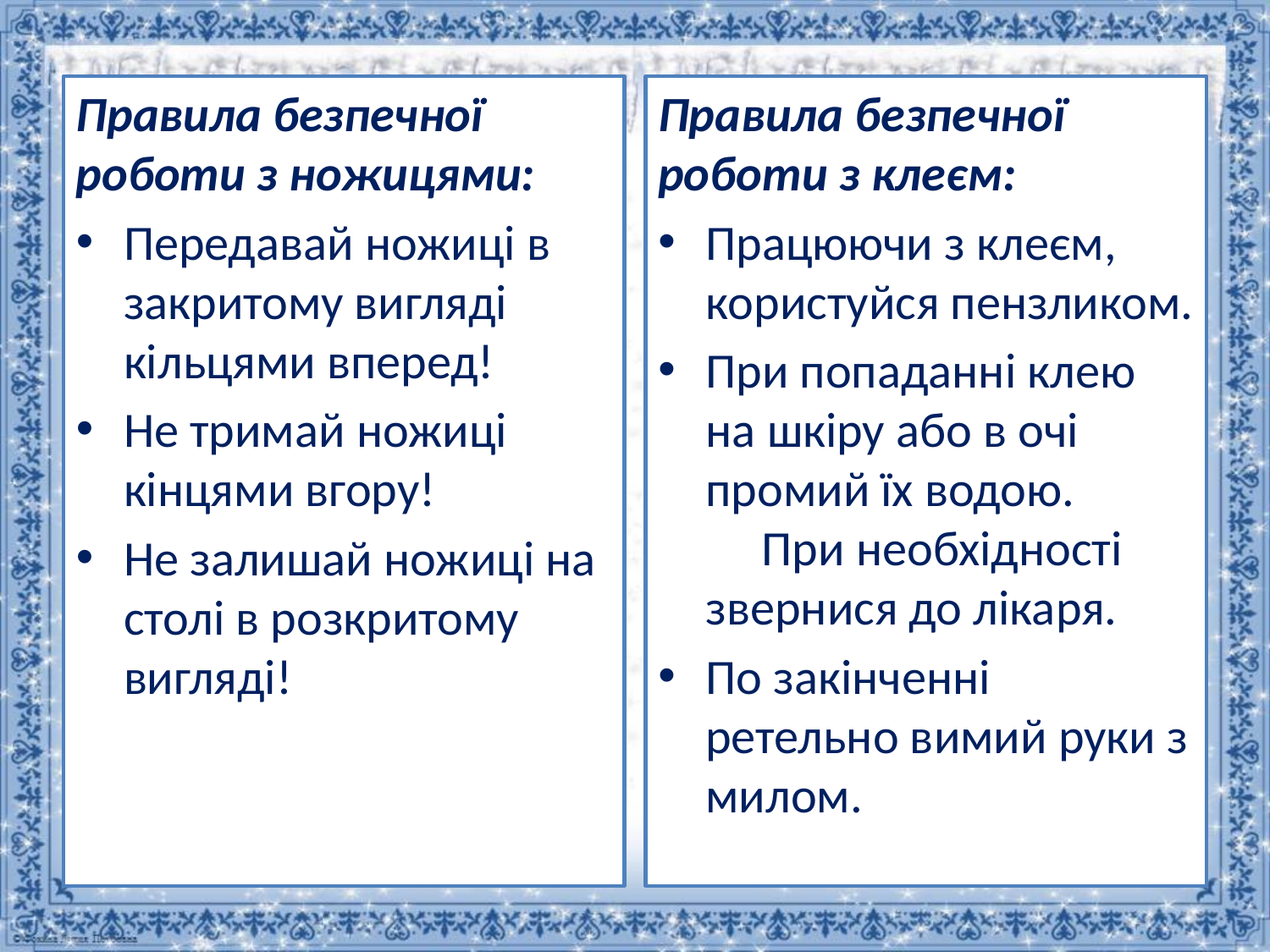

Правила безпечної роботи з ножицями:
Передавай ножиці в закритому вигляді кільцями вперед!
Не тримай ножиці кінцями вгору!
Не залишай ножиці на столі в розкритому вигляді!
Правила безпечної роботи з клеєм:
Працюючи з клеєм, користуйся пензликом.
При попаданні клею на шкіру або в очі промий їх водою.                При необхідності звернися до лікаря.
По закінченні ретельно вимий руки з милом.